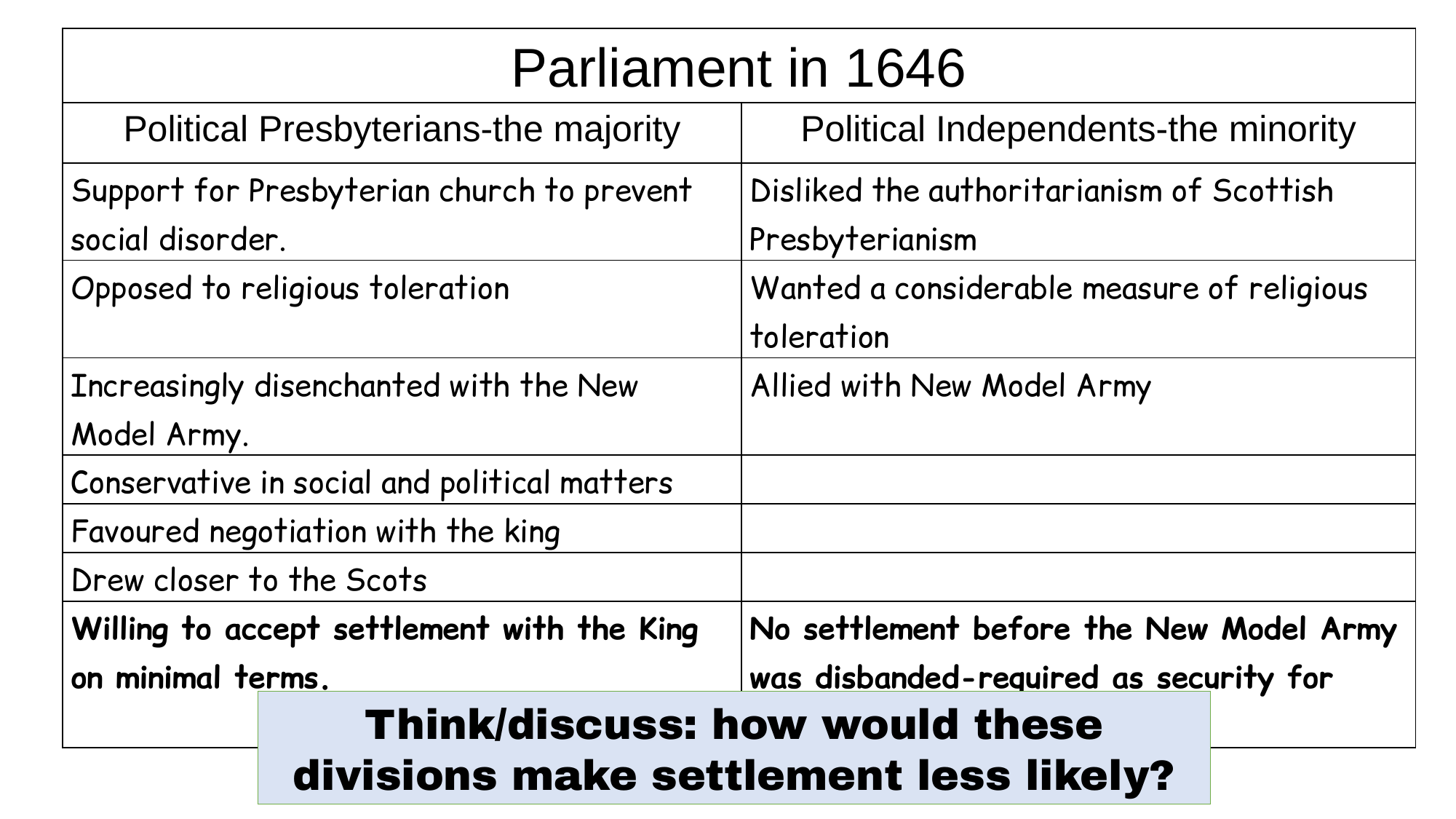

| Parliament in 1646 |  |
| --- | --- |
| Political Presbyterians-the majority | Political Independents-the minority |
| Support for Presbyterian church to prevent social disorder. | Disliked the authoritarianism of Scottish Presbyterianism |
| Opposed to religious toleration | Wanted a considerable measure of religious toleration |
| Increasingly disenchanted with the New Model Army. | Allied with New Model Army |
| Conservative in social and political matters |  |
| Favoured negotiation with the king |  |
| Drew closer to the Scots |  |
| Willing to accept settlement with the King on minimal terms. | No settlement before the New Model Army was disbanded-required as security for settlement. |
Think/discuss: how would these divisions make settlement less likely?